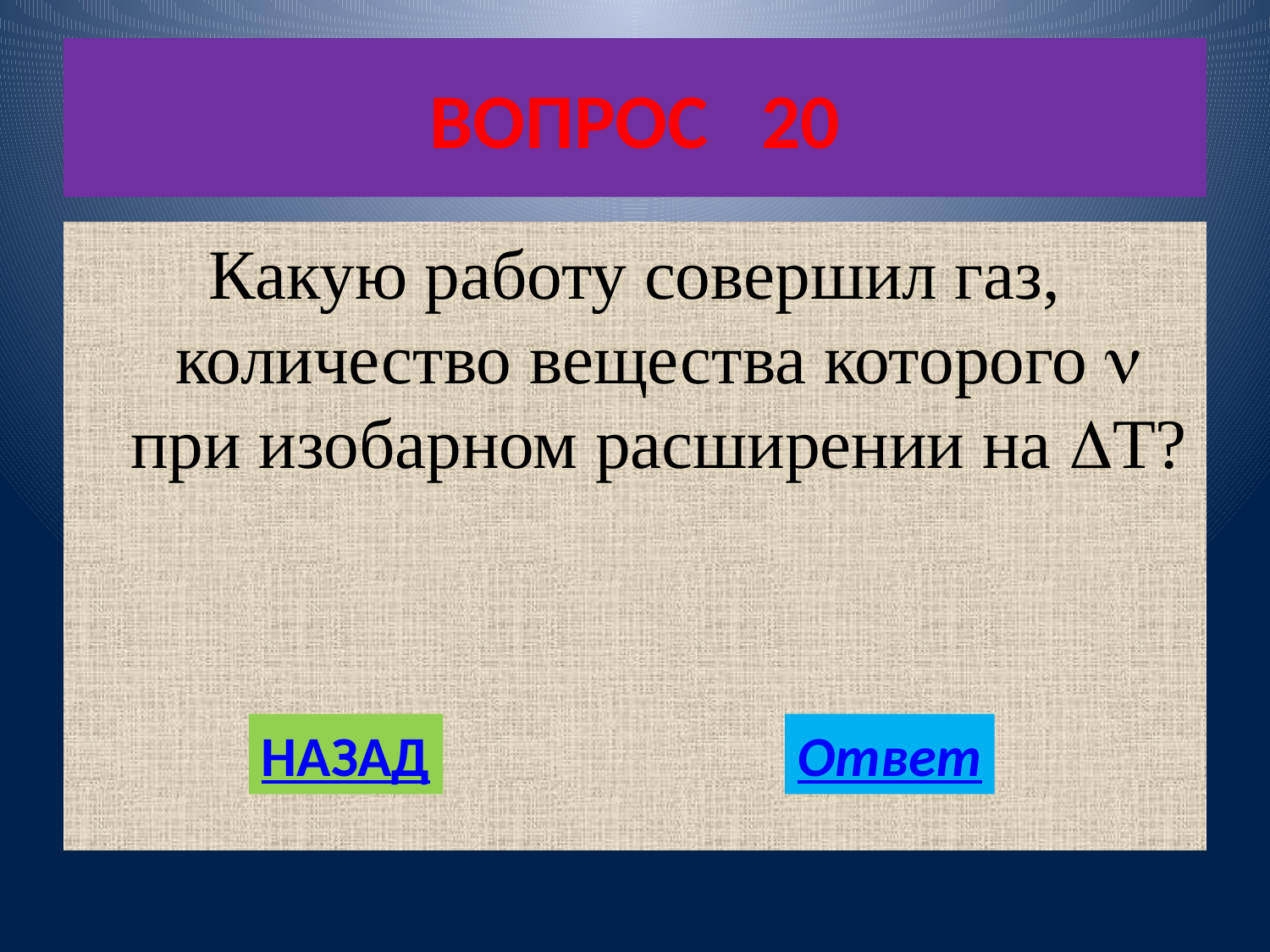

# ВОПРОС   20
Какую работу совершил газ, количество вещества которого ν при изобарном расширении на ΔТ?

НАЗАД
Ответ